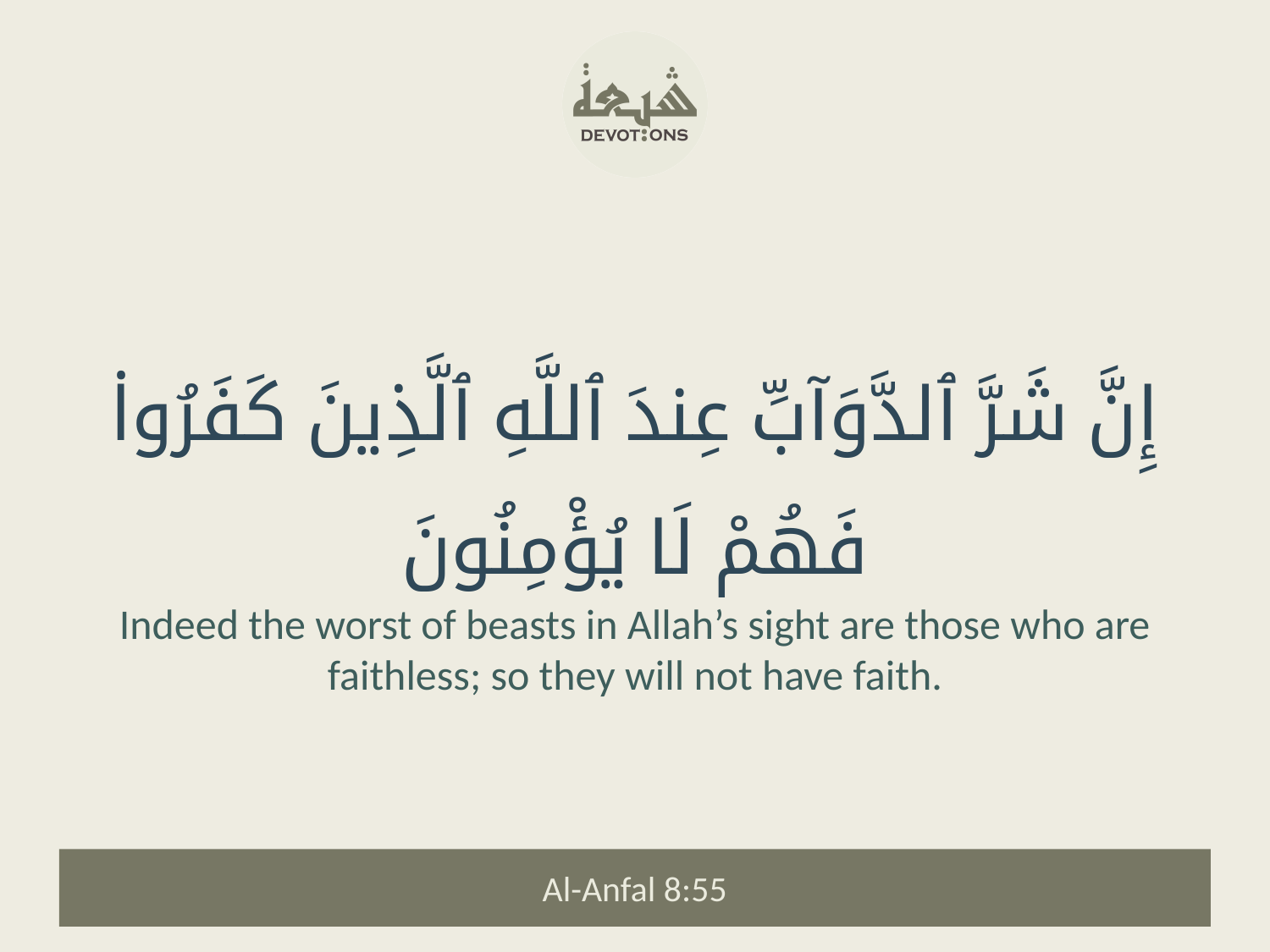

إِنَّ شَرَّ ٱلدَّوَآبِّ عِندَ ٱللَّهِ ٱلَّذِينَ كَفَرُوا۟ فَهُمْ لَا يُؤْمِنُونَ
Indeed the worst of beasts in Allah’s sight are those who are faithless; so they will not have faith.
Al-Anfal 8:55